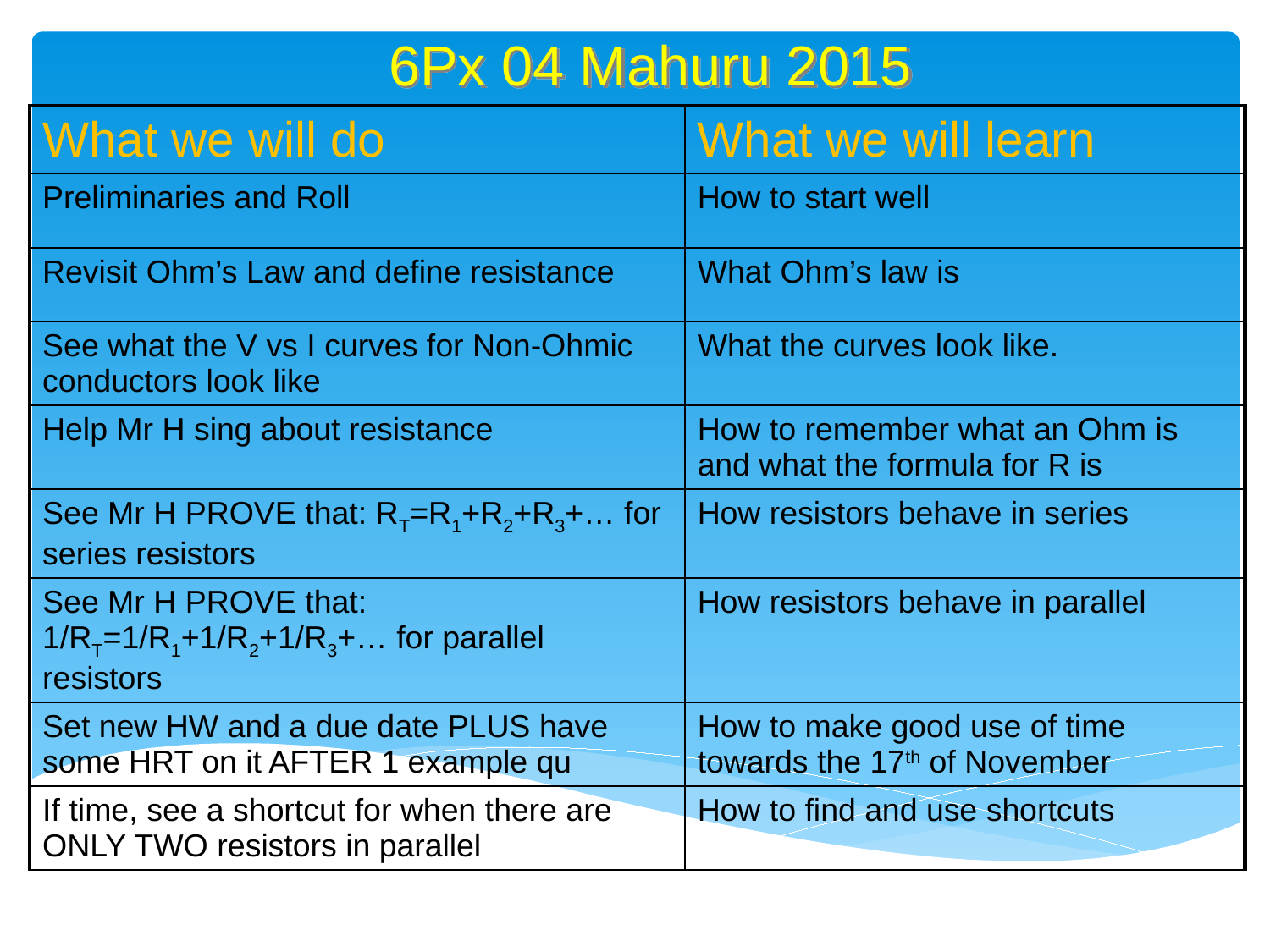

6Px 04 Mahuru 2015
| What we will do | What we will learn |
| --- | --- |
| Preliminaries and Roll | How to start well |
| Revisit Ohm’s Law and define resistance | What Ohm’s law is |
| See what the V vs I curves for Non-Ohmic conductors look like | What the curves look like. |
| Help Mr H sing about resistance | How to remember what an Ohm is and what the formula for R is |
| See Mr H PROVE that: RT=R1+R2+R3+… for series resistors | How resistors behave in series |
| See Mr H PROVE that: 1/RT=1/R1+1/R2+1/R3+… for parallel resistors | How resistors behave in parallel |
| Set new HW and a due date PLUS have some HRT on it AFTER 1 example qu | How to make good use of time towards the 17th of November |
| If time, see a shortcut for when there are ONLY TWO resistors in parallel | How to find and use shortcuts |